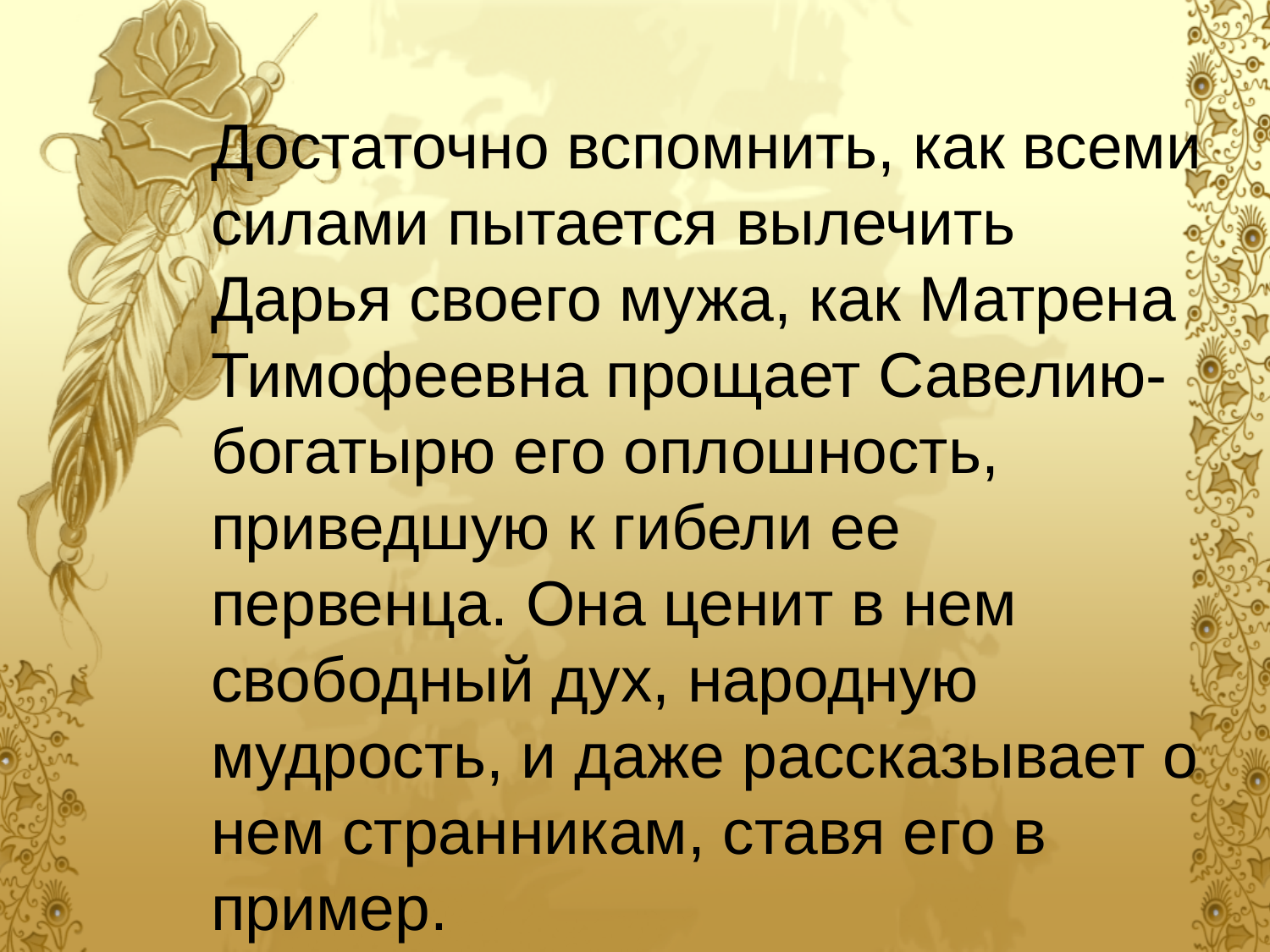

Достаточно вспомнить, как всеми силами пытается вылечить Дарья своего мужа, как Матрена Тимофеевна прощает Савелию-богатырю его оплошность, приведшую к гибели ее первенца. Она ценит в нем свободный дух, народную мудрость, и даже рассказывает о нем странникам, ставя его в пример.